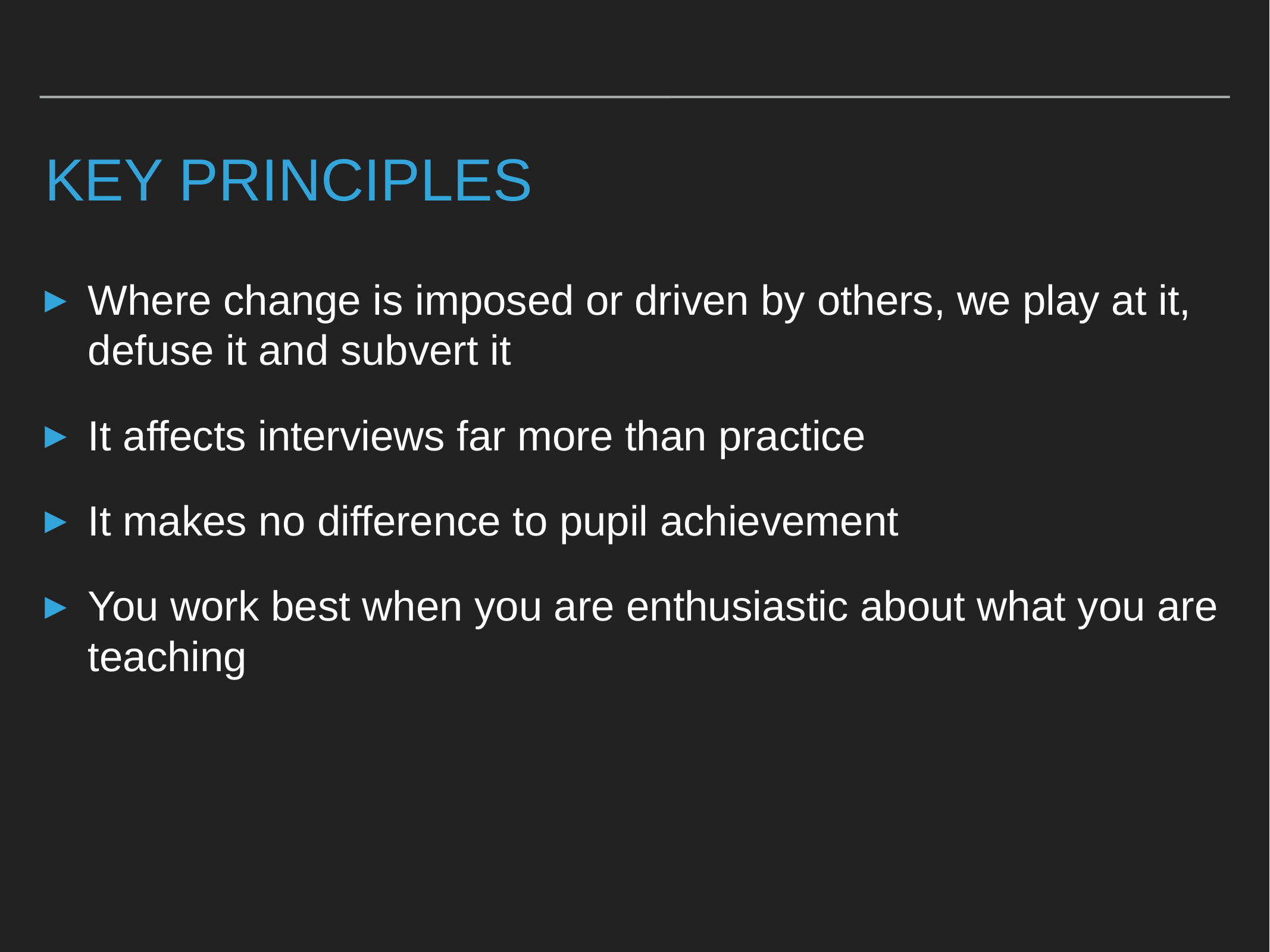

# Key principles
Where change is imposed or driven by others, we play at it, defuse it and subvert it
It affects interviews far more than practice
It makes no difference to pupil achievement
You work best when you are enthusiastic about what you are teaching